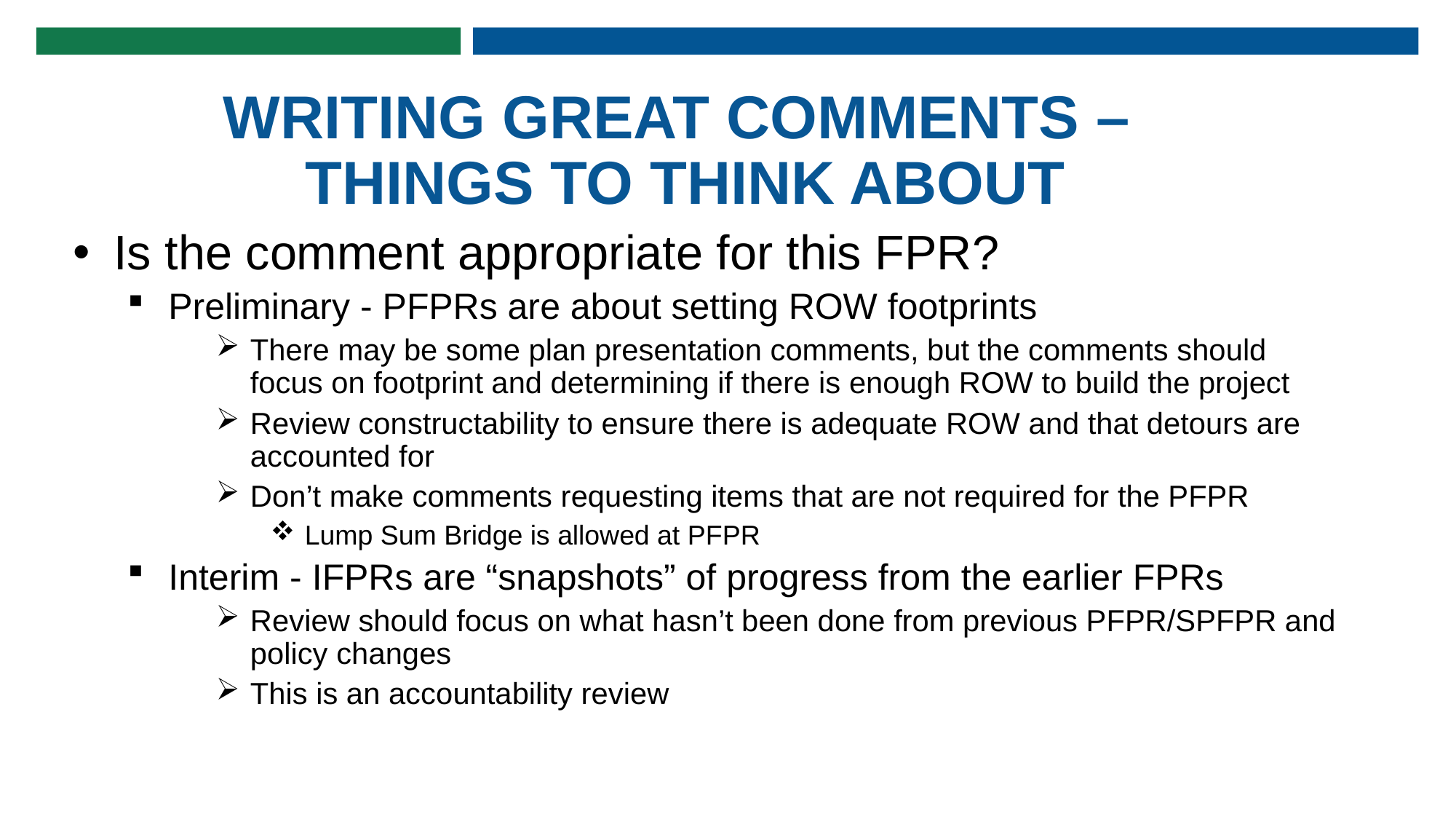

# WRITING GREAT COMMENTS – THINGS TO THINK ABOUT
Is the comment appropriate for this FPR?
Preliminary - PFPRs are about setting ROW footprints
There may be some plan presentation comments, but the comments should focus on footprint and determining if there is enough ROW to build the project
Review constructability to ensure there is adequate ROW and that detours are accounted for
Don’t make comments requesting items that are not required for the PFPR
Lump Sum Bridge is allowed at PFPR
Interim - IFPRs are “snapshots” of progress from the earlier FPRs
Review should focus on what hasn’t been done from previous PFPR/SPFPR and policy changes
This is an accountability review